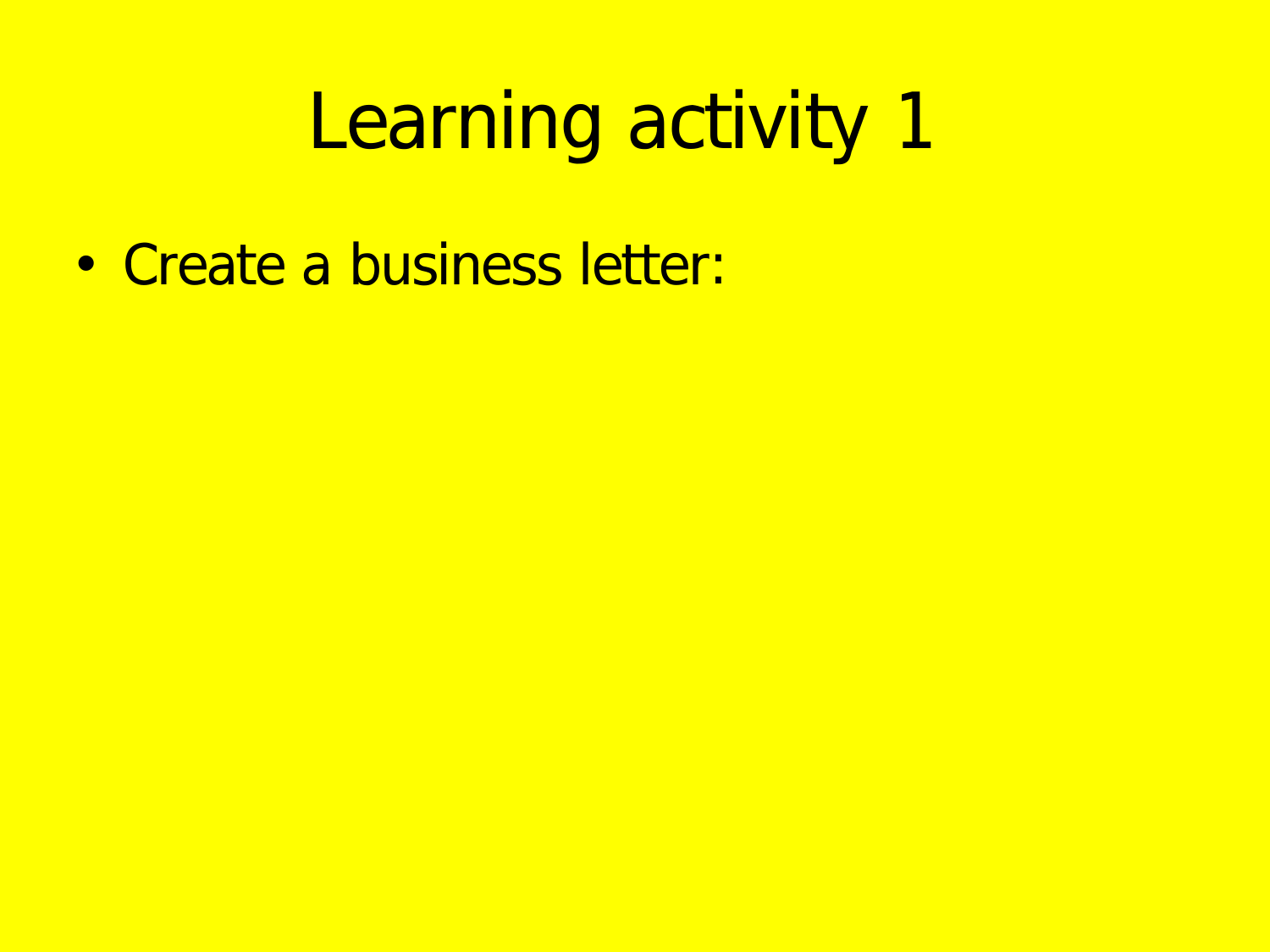

# Learning activity 1
Create a business letter: